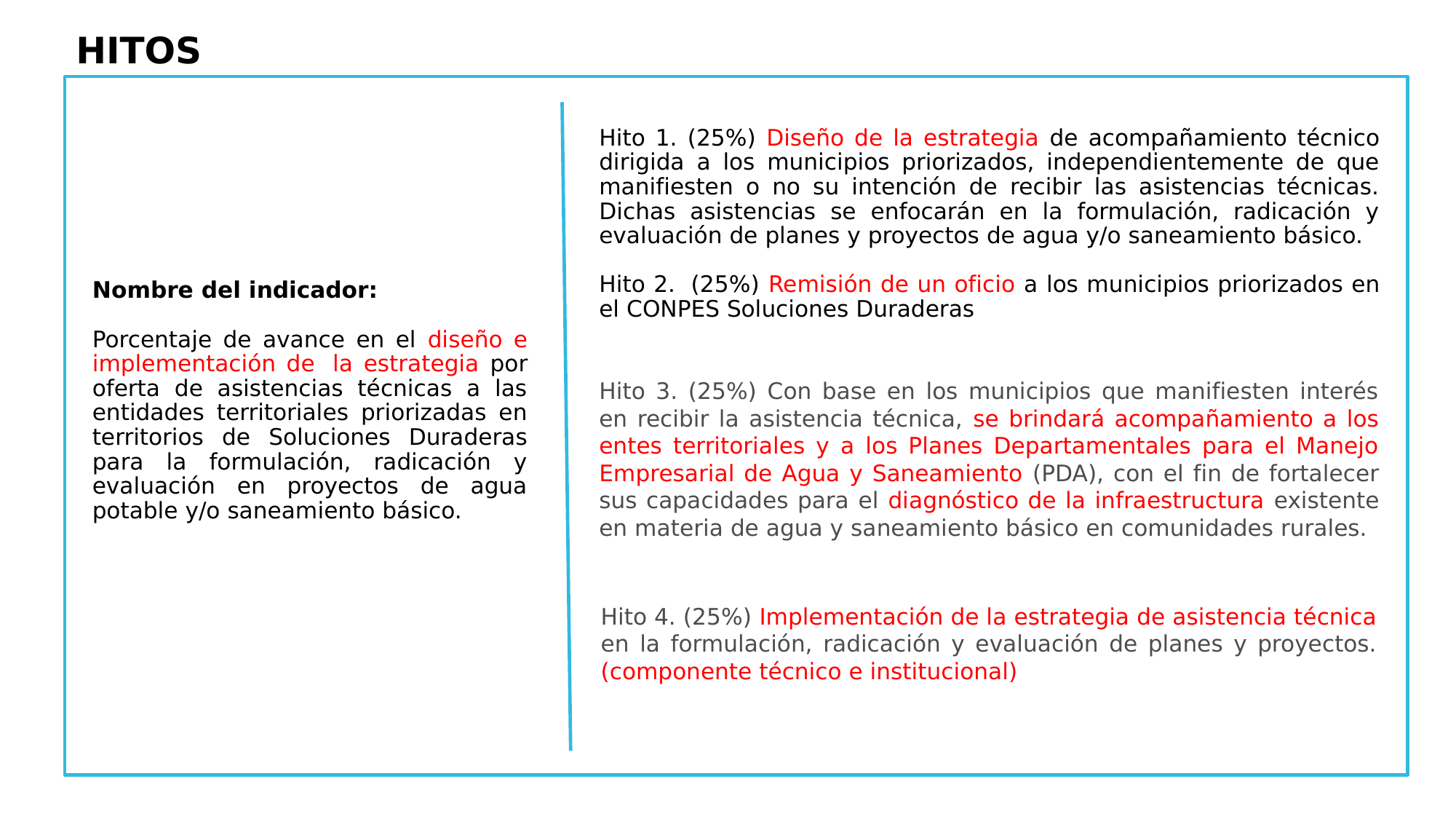

HITOS

Hito 1. (25%) Diseño de la estrategia de acompañamiento técnico dirigida a los municipios priorizados, independientemente de que manifiesten o no su intención de recibir las asistencias técnicas. Dichas asistencias se enfocarán en la formulación, radicación y evaluación de planes y proyectos de agua y/o saneamiento básico.

Hito 2.  (25%) Remisión de un oficio a los municipios priorizados en el CONPES Soluciones Duraderas
Nombre del indicador:

Porcentaje de avance en el diseño e implementación de  la estrategia por oferta de asistencias técnicas a las entidades territoriales priorizadas en territorios de Soluciones Duraderas para la formulación, radicación y evaluación en proyectos de agua potable y/o saneamiento básico.

​Hito 3. (25%) Con base en los municipios que manifiesten interés en recibir la asistencia técnica, se brindará acompañamiento a los entes territoriales y a los Planes Departamentales para el Manejo Empresarial de Agua y Saneamiento (PDA), con el fin de fortalecer sus capacidades para el diagnóstico de la infraestructura existente en materia de agua y saneamiento básico en comunidades rurales.
Hito 4. (25%) Implementación de la estrategia de asistencia técnica en la formulación, radicación y evaluación de planes y proyectos. (componente técnico e institucional)